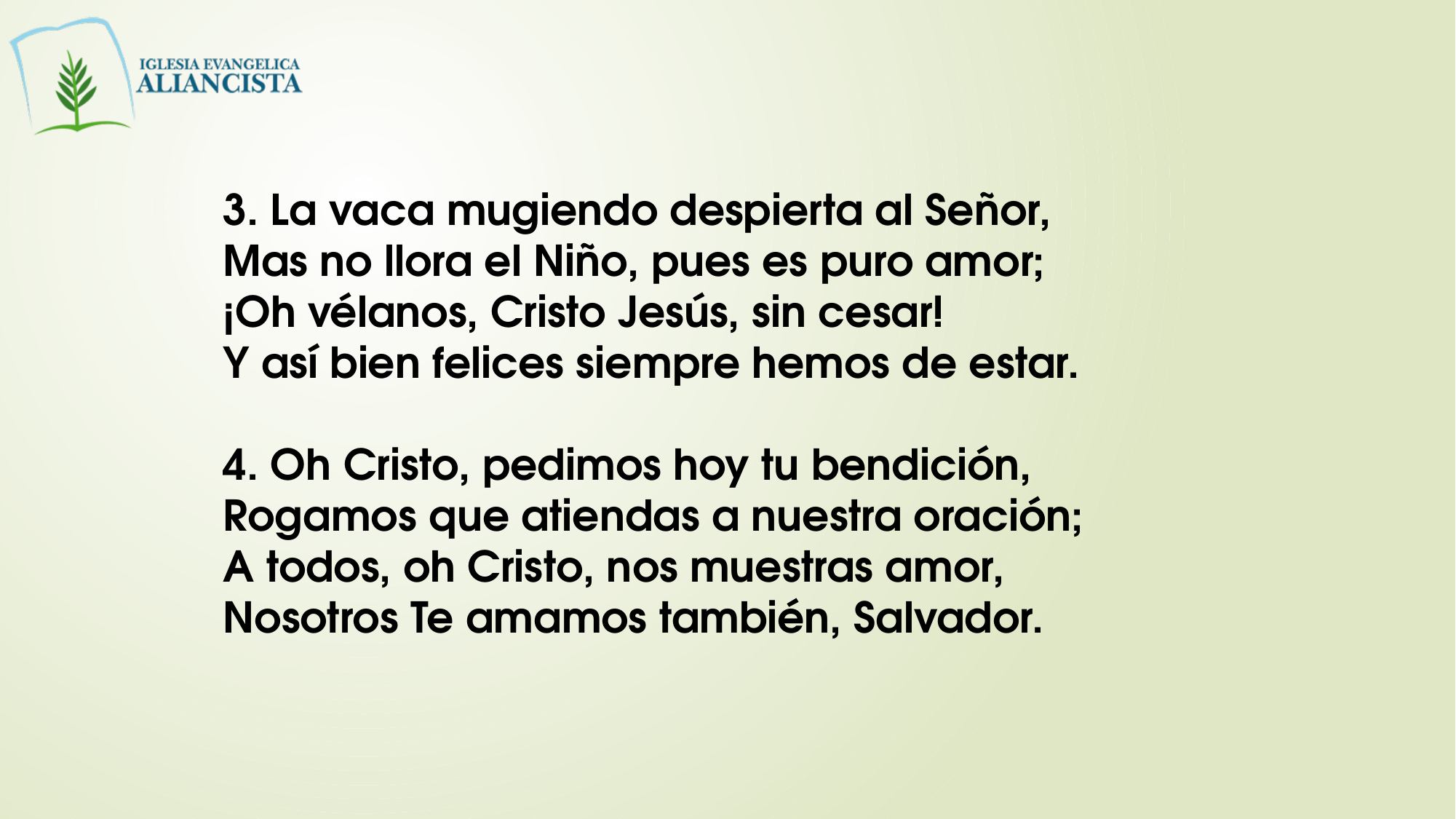

3. La vaca mugiendo despierta al Señor,
Mas no llora el Niño, pues es puro amor;
¡Oh vélanos, Cristo Jesús, sin cesar!
Y así bien felices siempre hemos de estar.

4. Oh Cristo, pedimos hoy tu bendición,
Rogamos que atiendas a nuestra oración;
A todos, oh Cristo, nos muestras amor,
Nosotros Te amamos también, Salvador.